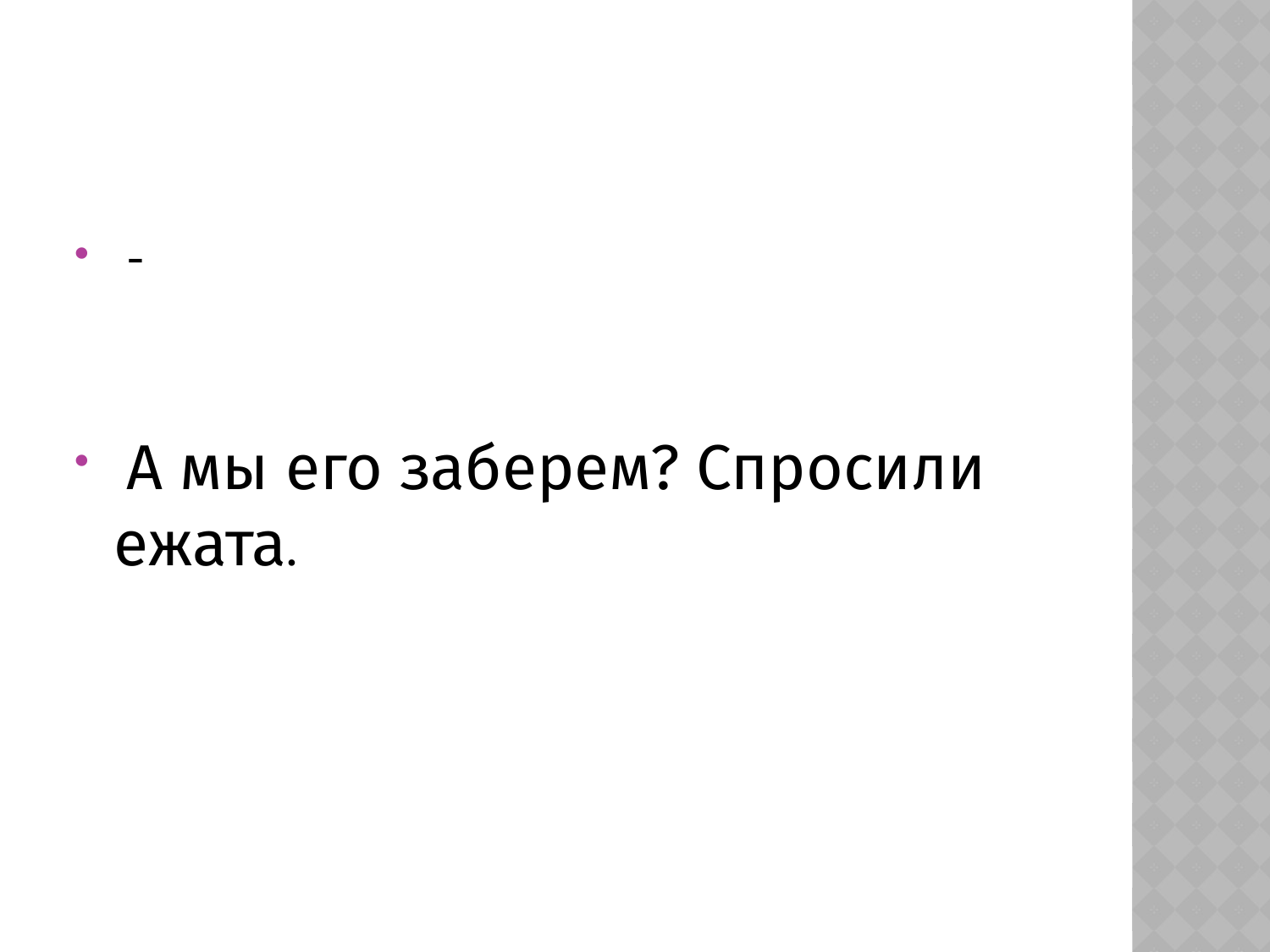

#
 -

 А мы его заберем? Спросили ежата.